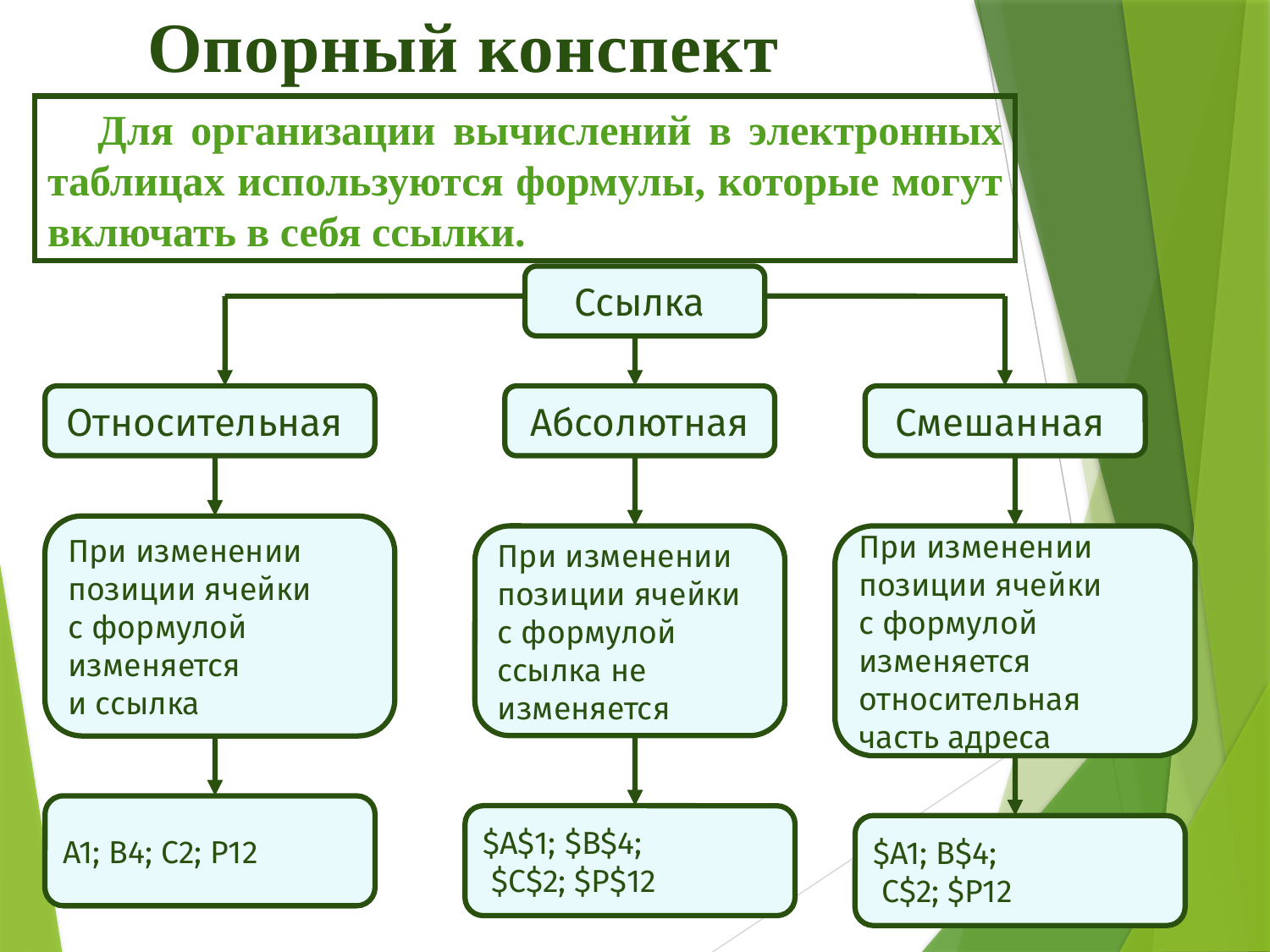

Опорный конспект
Для организации вычислений в электронных таблицах используются формулы, которые могут включать в себя ссылки.
Ссылка

Относительная
Абсолютная
Смешанная

При изменении
позиции ячейки
с формулой
изменяется
и ссылка
При изменении
позиции ячейки
с формулой
ссылка не
изменяется
При изменении
позиции ячейки
с формулой
изменяется
относительная
часть адреса

А1; В4; С2; Р12
$А$1; $В$4;
 $С$2; $Р$12
$А1; В$4;
 С$2; $Р12